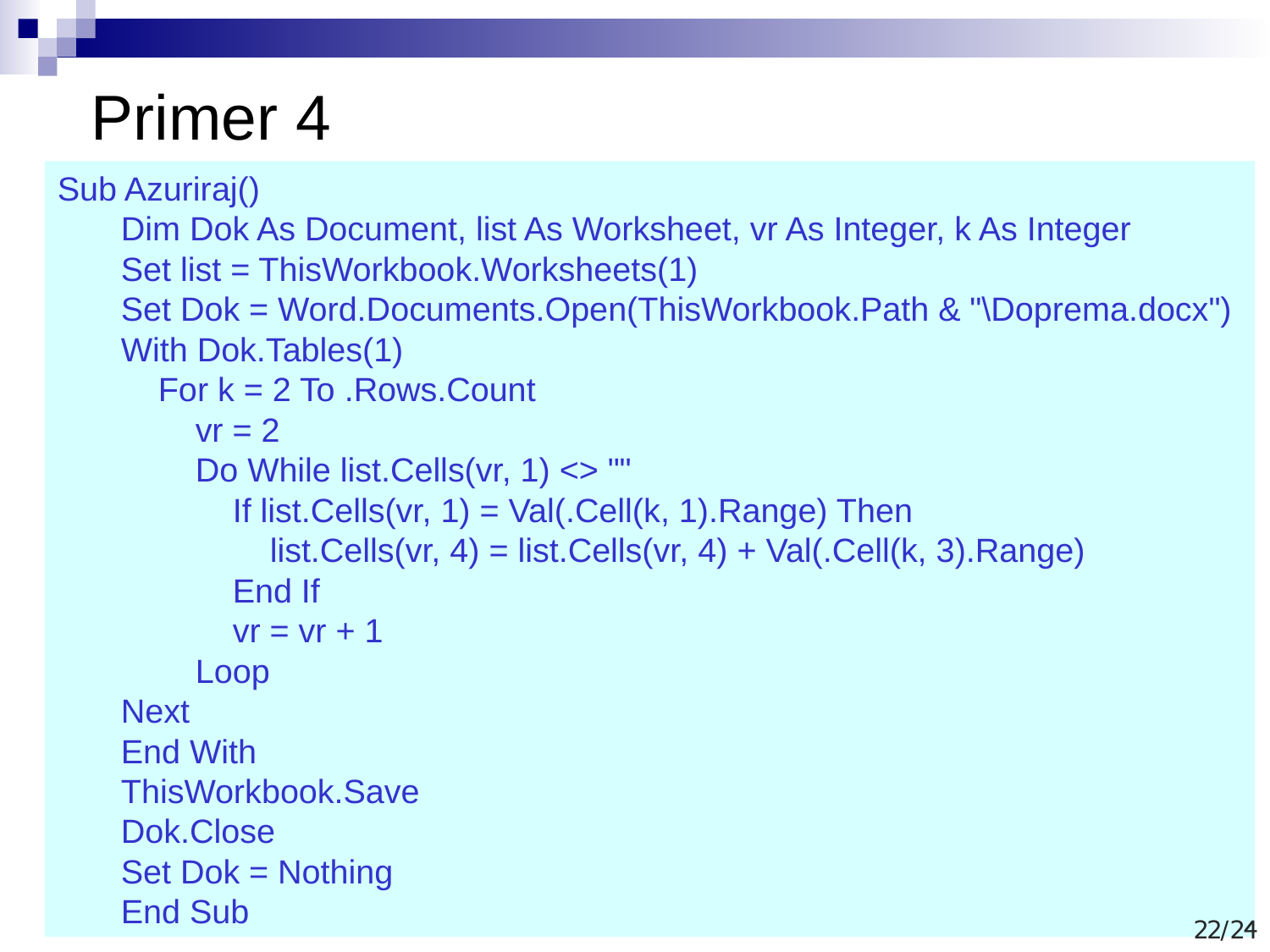

# Primer 4
Sub Azuriraj()
Dim Dok As Document, list As Worksheet, vr As Integer, k As Integer
Set list = ThisWorkbook.Worksheets(1)
Set Dok = Word.Documents.Open(ThisWorkbook.Path & "\Doprema.docx")
With Dok.Tables(1)
    For k = 2 To .Rows.Count
        vr = 2
        Do While list.Cells(vr, 1) <> ""
            If list.Cells(vr, 1) = Val(.Cell(k, 1).Range) Then
                list.Cells(vr, 4) = list.Cells(vr, 4) + Val(.Cell(k, 3).Range)
            End If
            vr = vr + 1
        Loop
Next
End With
ThisWorkbook.Save
Dok.Close
Set Dok = Nothing
End Sub
22/24